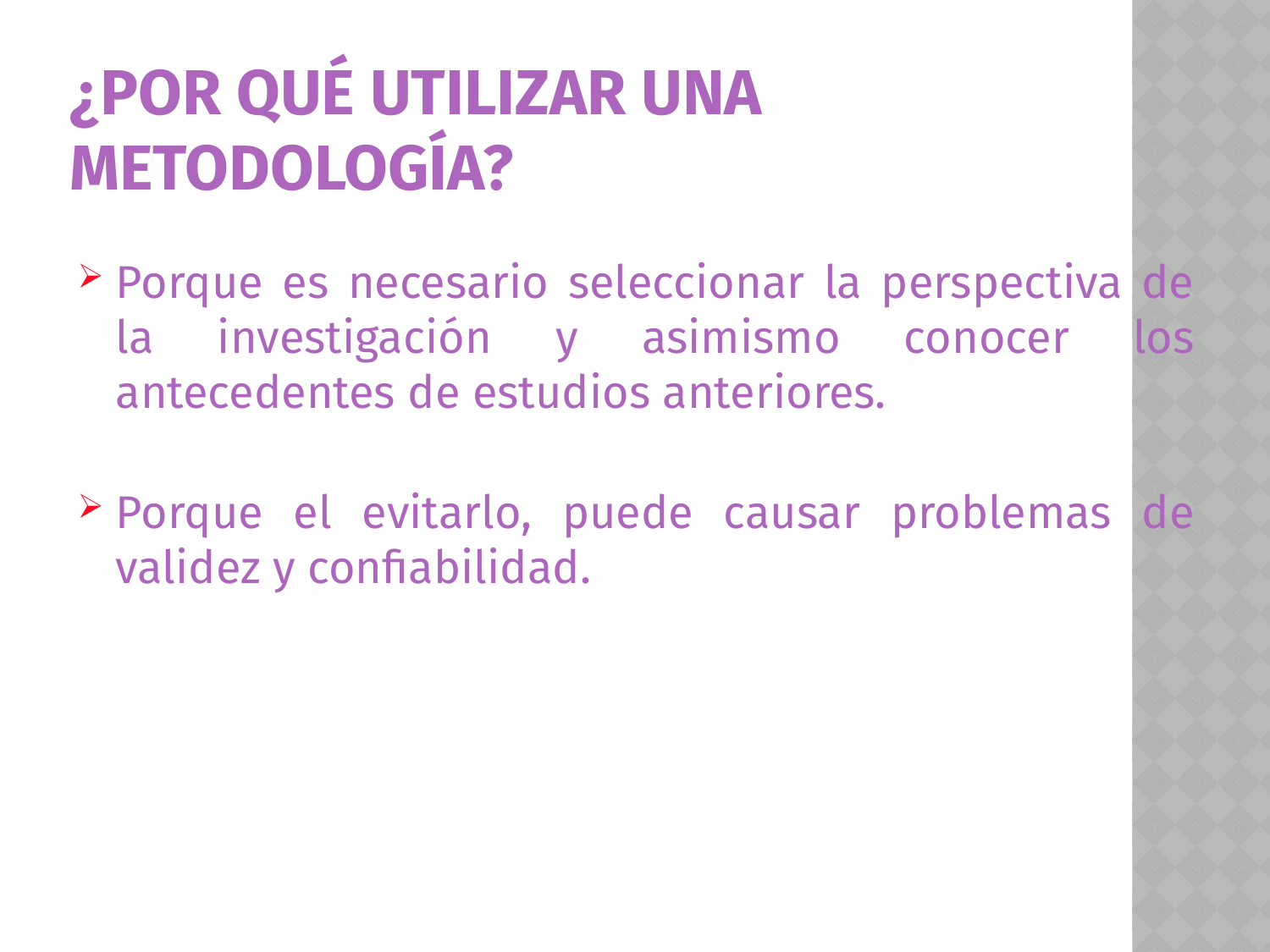

# ¿POR QUÉ UTILIZAR UNA METODOLOGÍA?
Porque es necesario seleccionar la perspectiva de la investigación y asimismo conocer los antecedentes de estudios anteriores.
Porque el evitarlo, puede causar problemas de validez y confiabilidad.